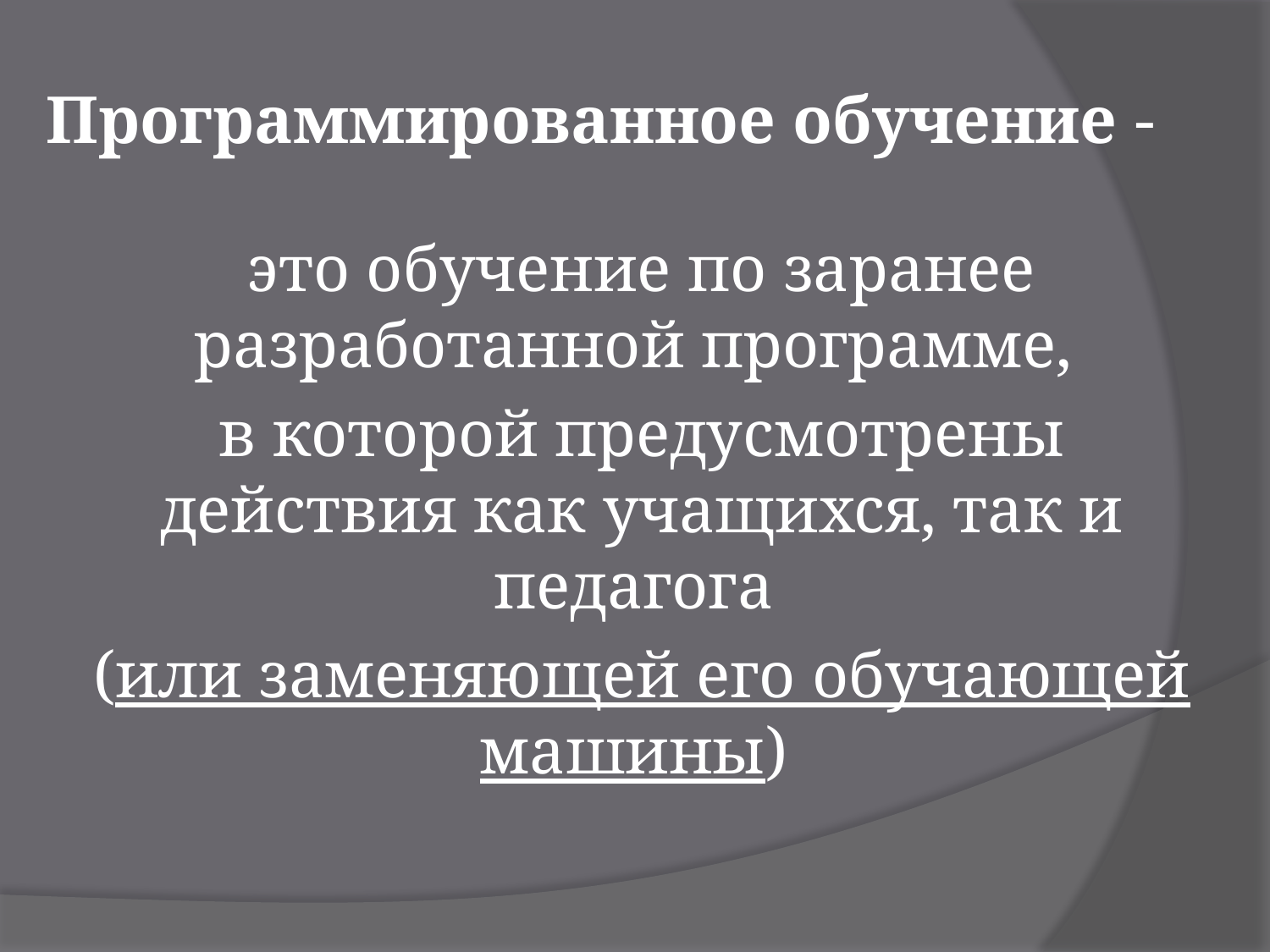

# Программированное обучение -
это обучение по заранее разработанной программе,
в которой предусмотрены действия как учащихся, так и педагога
(или заменяющей его обучающей машины)